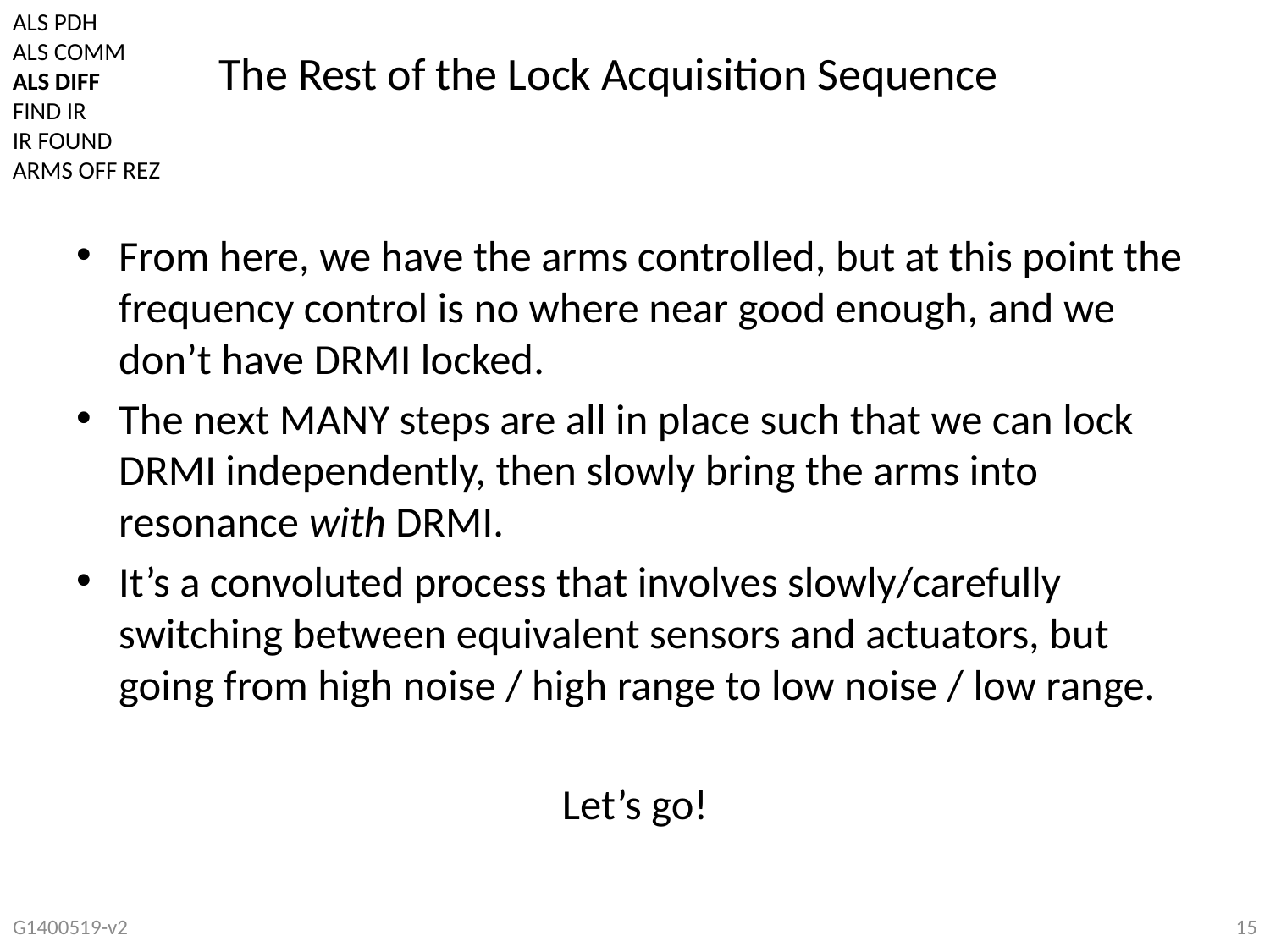

ALS PDH
ALS COMM
ALS DIFF
FIND IR
IR FOUND
ARMS OFF REZ
# The Rest of the Lock Acquisition Sequence
From here, we have the arms controlled, but at this point the frequency control is no where near good enough, and we don’t have DRMI locked.
The next MANY steps are all in place such that we can lock DRMI independently, then slowly bring the arms into resonance with DRMI.
It’s a convoluted process that involves slowly/carefully switching between equivalent sensors and actuators, but going from high noise / high range to low noise / low range.

Let’s go!
G1400519-v2
15